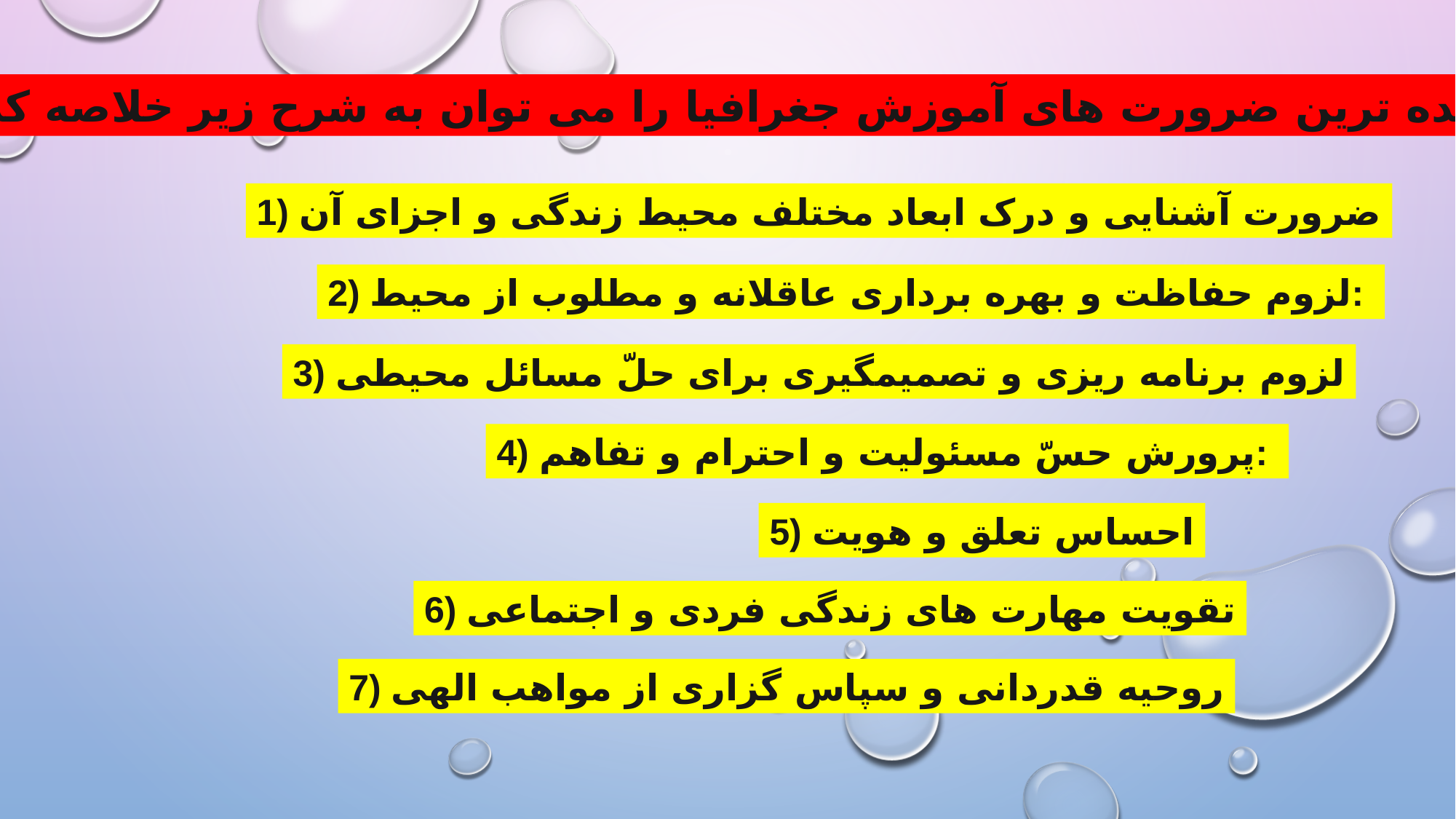

عمده ترين ضرورت های آموزش جغرافيا را می توان به شرح زير خلاصه کرد
1) ضرورت آشنايی و درک ابعاد مختلف محيط زندگی و اجزای آن
2) لزوم حفاظت و بهره برداری عاقلانه و مطلوب از محيط:
3) لزوم برنامه ريزی و تصميمگيری برای حلّ مسائل محيطی
4) پرورش حسّ مسئوليت و احترام و تفاهم:
5) احساس تعلق و هويت
6) تقويت مهارت های زندگی فردی و اجتماعی
7) روحیه قدردانی و سپاس گزاری از مواهب الهی